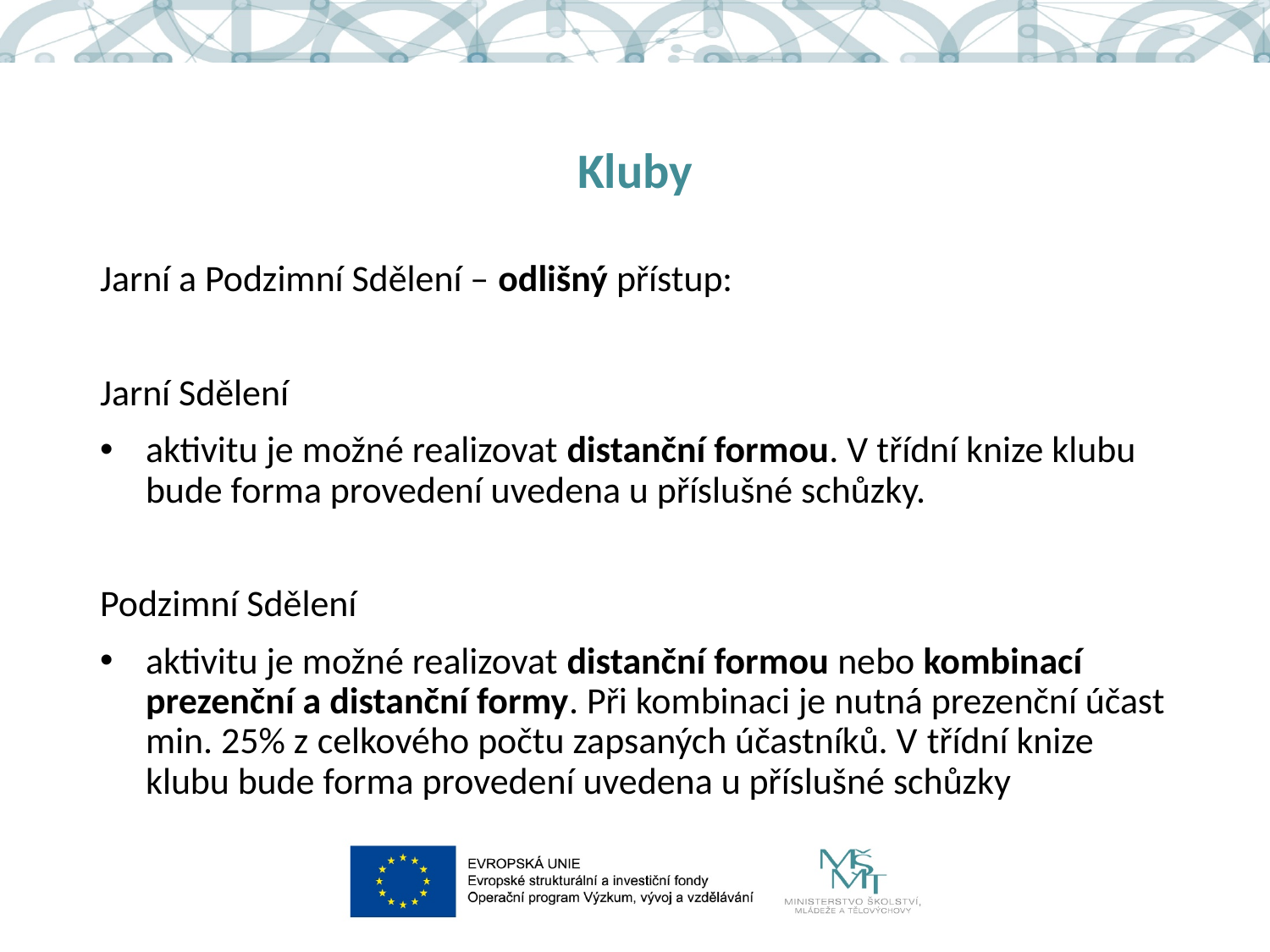

# Kluby
Jarní a Podzimní Sdělení – odlišný přístup:

Jarní Sdělení
aktivitu je možné realizovat distanční formou. V třídní knize klubu bude forma provedení uvedena u příslušné schůzky.

Podzimní Sdělení
aktivitu je možné realizovat distanční formou nebo kombinací prezenční a distanční formy. Při kombinaci je nutná prezenční účast min. 25% z celkového počtu zapsaných účastníků. V třídní knize klubu bude forma provedení uvedena u příslušné schůzky